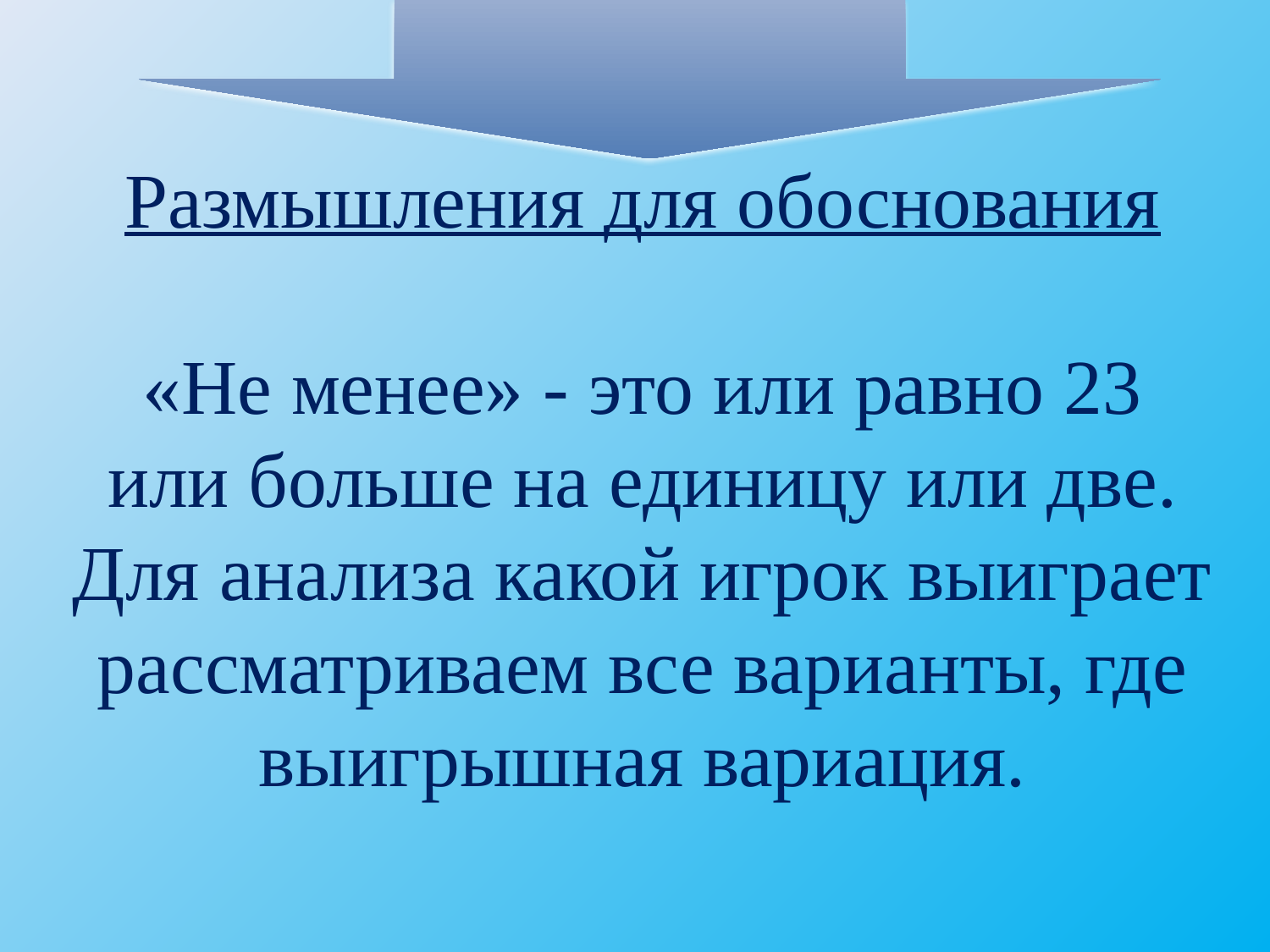

# Размышления для обоснования «Не менее» - это или равно 23 или больше на единицу или две. Для анализа какой игрок выиграет рассматриваем все варианты, где выигрышная вариация.